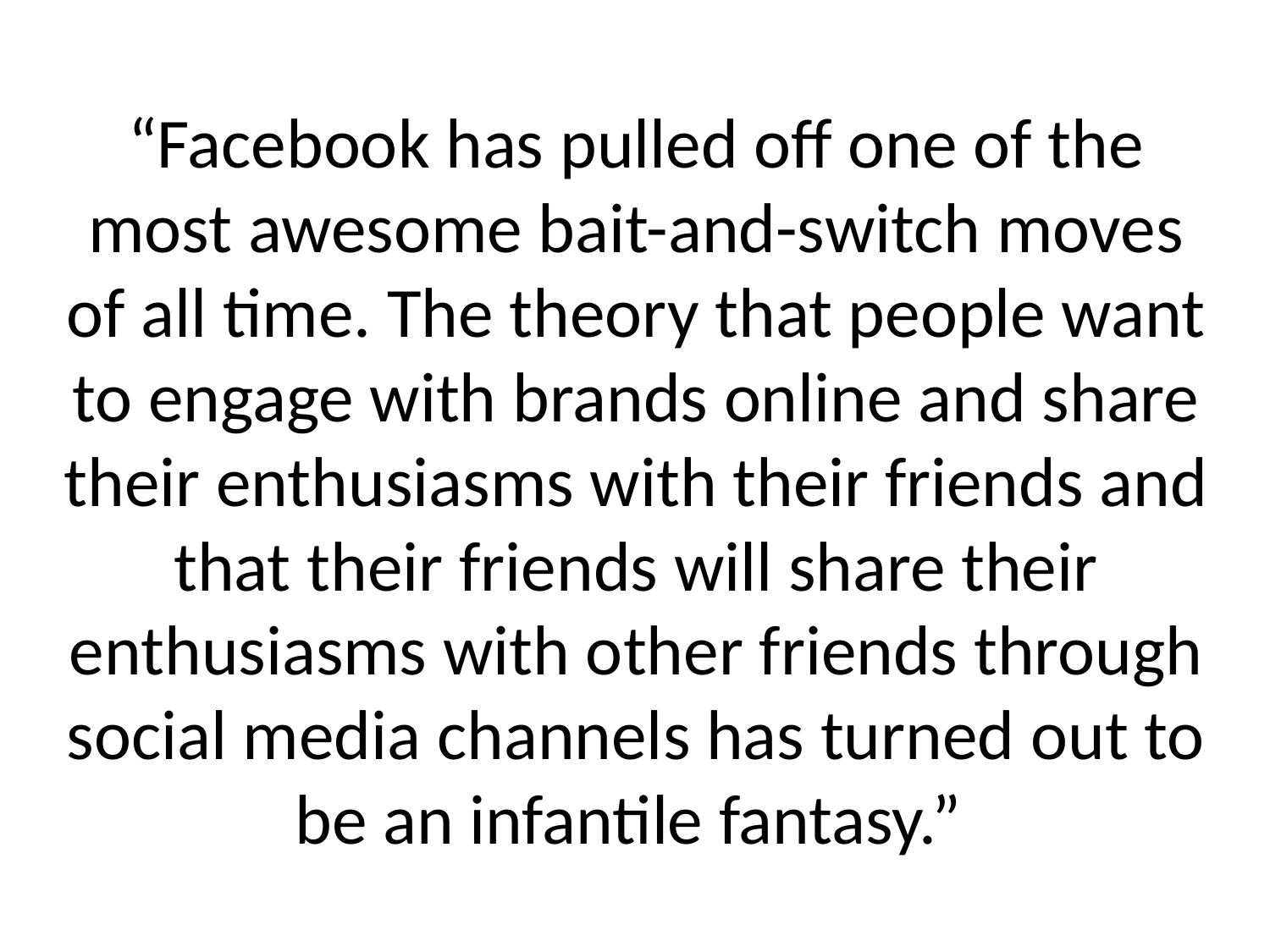

“Facebook has pulled off one of the most awesome bait-and-switch moves of all time. The theory that people want to engage with brands online and share their enthusiasms with their friends and that their friends will share their enthusiasms with other friends through social media channels has turned out to be an infantile fantasy.”